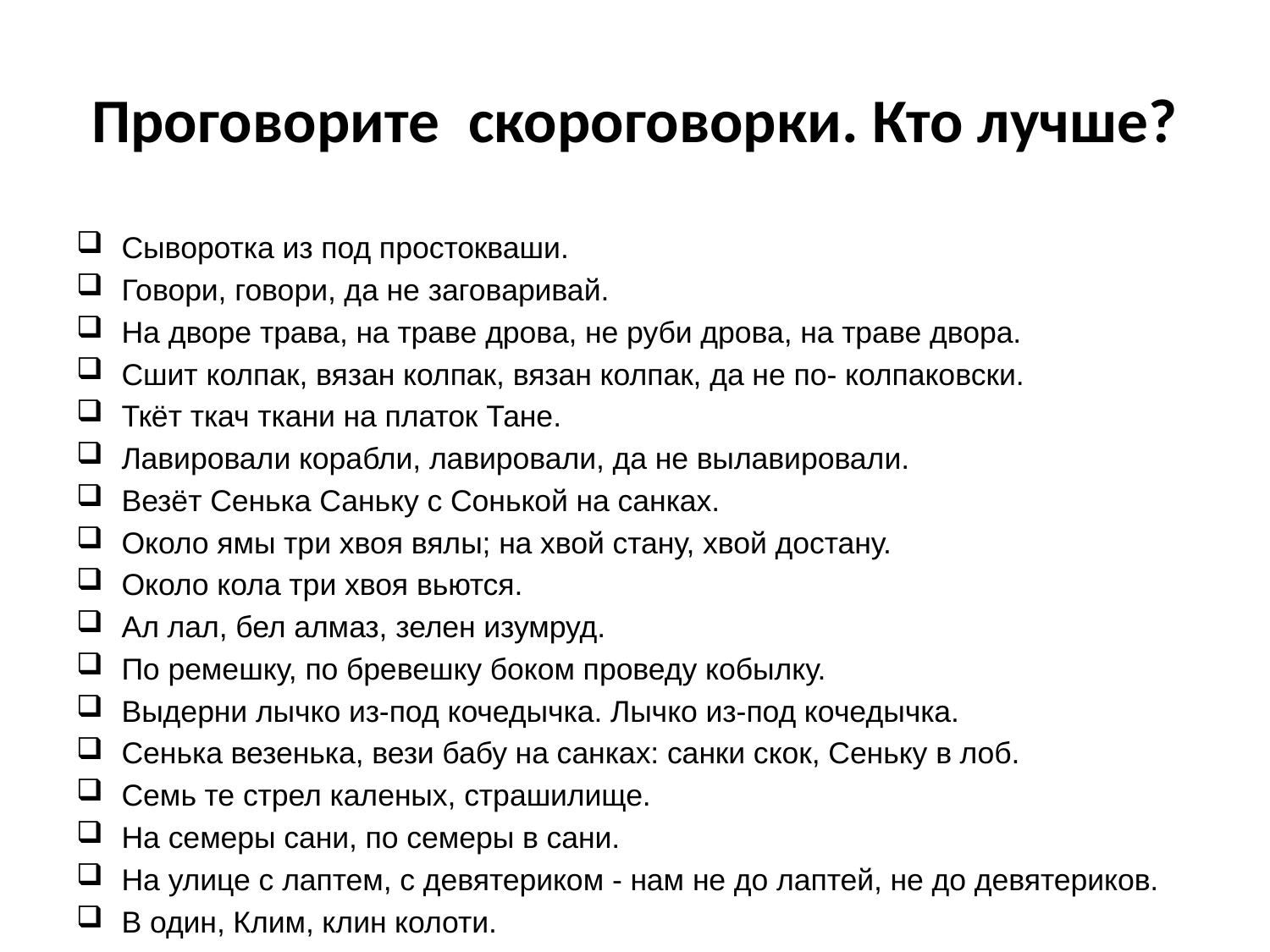

# Проговорите  скороговорки. Кто лучше?
Сыворотка из под простокваши.
Говори, говори, да не заговаривай.
На дворе трава, на траве дрова, не руби дрова, на траве двора.
Сшит колпак, вязан колпак, вязан колпак, да не по- колпаковски.
Ткёт ткач ткани на платок Тане.
Лавировали корабли, лавировали, да не вылавировали.
Везёт Сенька Саньку с Сонькой на санках.
Около ямы три хвоя вялы; на хвой стану, хвой достану.
Около кола три хвоя вьются.
Ал лал, бел алмаз, зелен изумруд.
По ремешку, по бревешку боком проведу кобылку.
Выдерни лычко из-под кочедычка. Лычко из-под кочедычка.
Сенька везенька, вези бабу на санках: санки скок, Сеньку в лоб.
Семь те стрел каленых, страшилище.
На семеры сани, по семеры в сани.
На улице с лаптем, с девятериком - нам не до лаптей, не до девятериков.
В один, Клим, клин колоти.